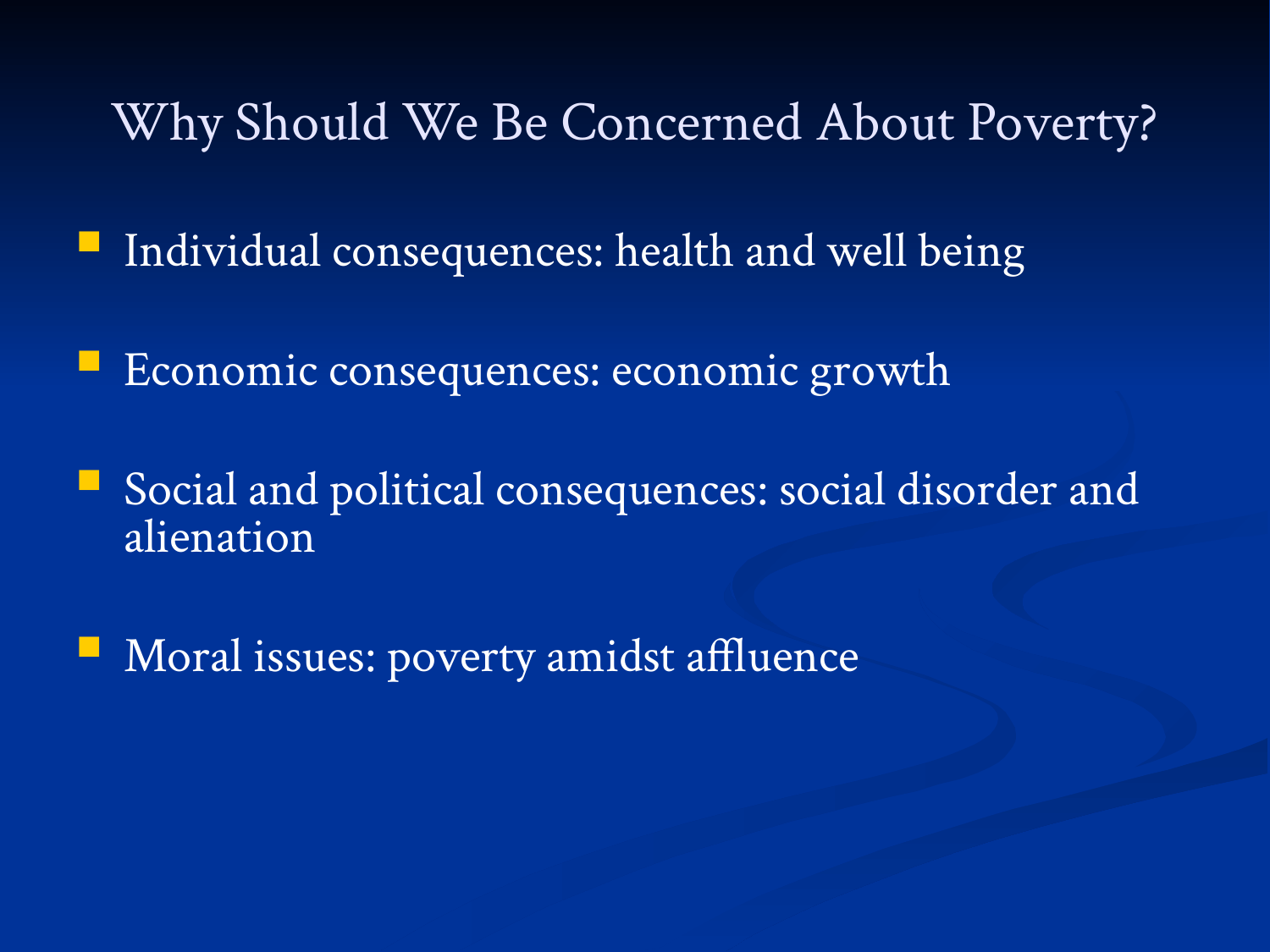

# Why Should We Be Concerned About Poverty?
Individual consequences: health and well being

Economic consequences: economic growth

Social and political consequences: social disorder and alienation

Moral issues: poverty amidst affluence